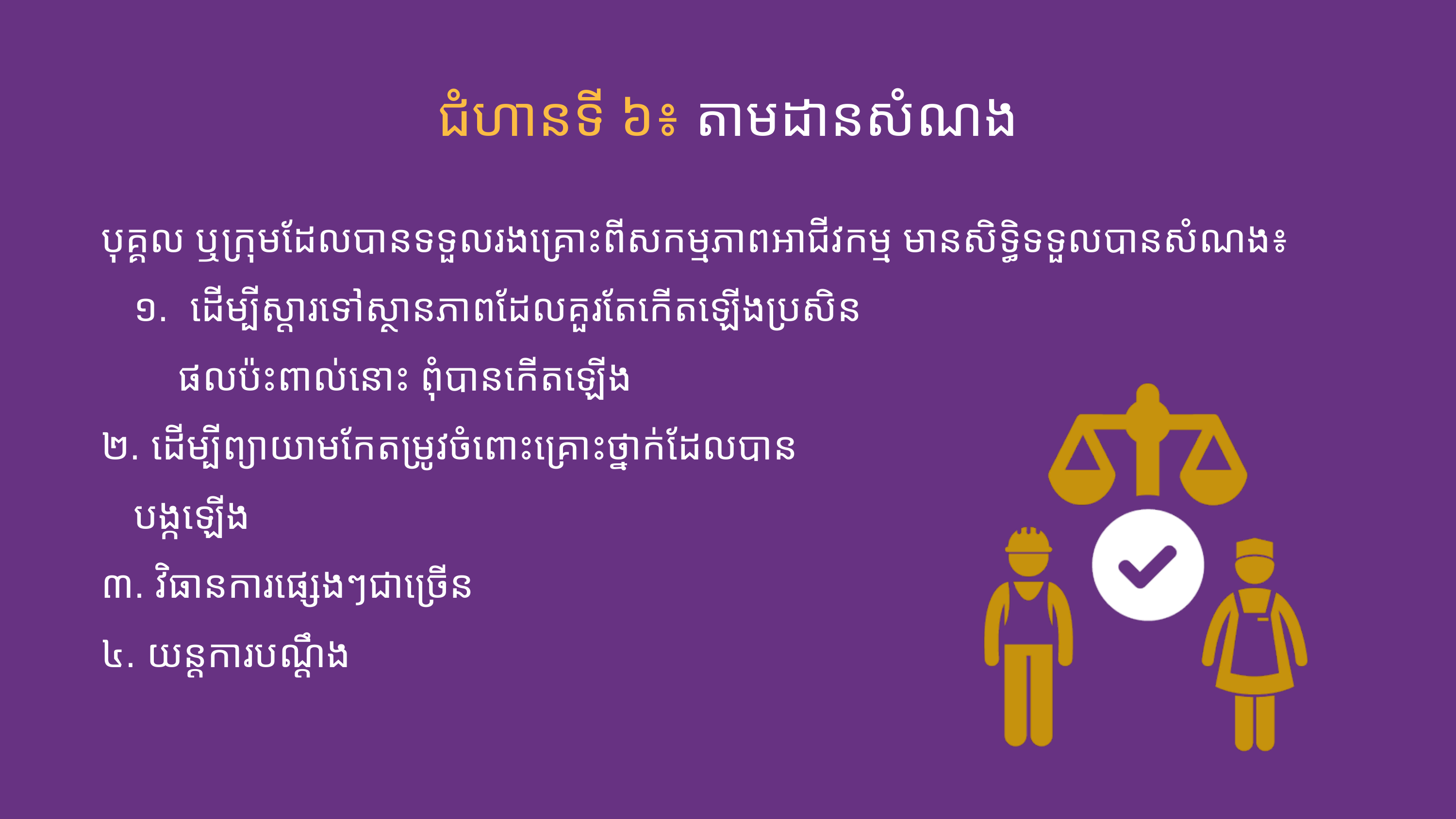

ជំហាន​ទី ៦៖ តាមដានសំណង​​
បុគ្គល ឬ​ក្រុម​ដែល​បាន​ទទួលរង​គ្រោះ​ពីសកម្មភាពអាជីវកម្ម មាន​សិទ្ធិ​ទទួល​បានសំណង​៖
១.  ដើម្បី​ស្ដារ​ទៅស្ថានភាពដែល​គួរ​តែ​កើត​ឡើង​ប្រសិន
ផលប៉ះពាល់​នោះ​ ពុំ​បាន​កើត​ឡើង
២. ដើម្បី​ព្យាយាម​កែតម្រូវចំពោះគ្រោះ​ថ្នាក់​ដែល​បាន
បង្កឡើង
៣. វិធាន​ការផ្សេងៗជាច្រើន
៤. យន្តការ​បណ្ដឹង​